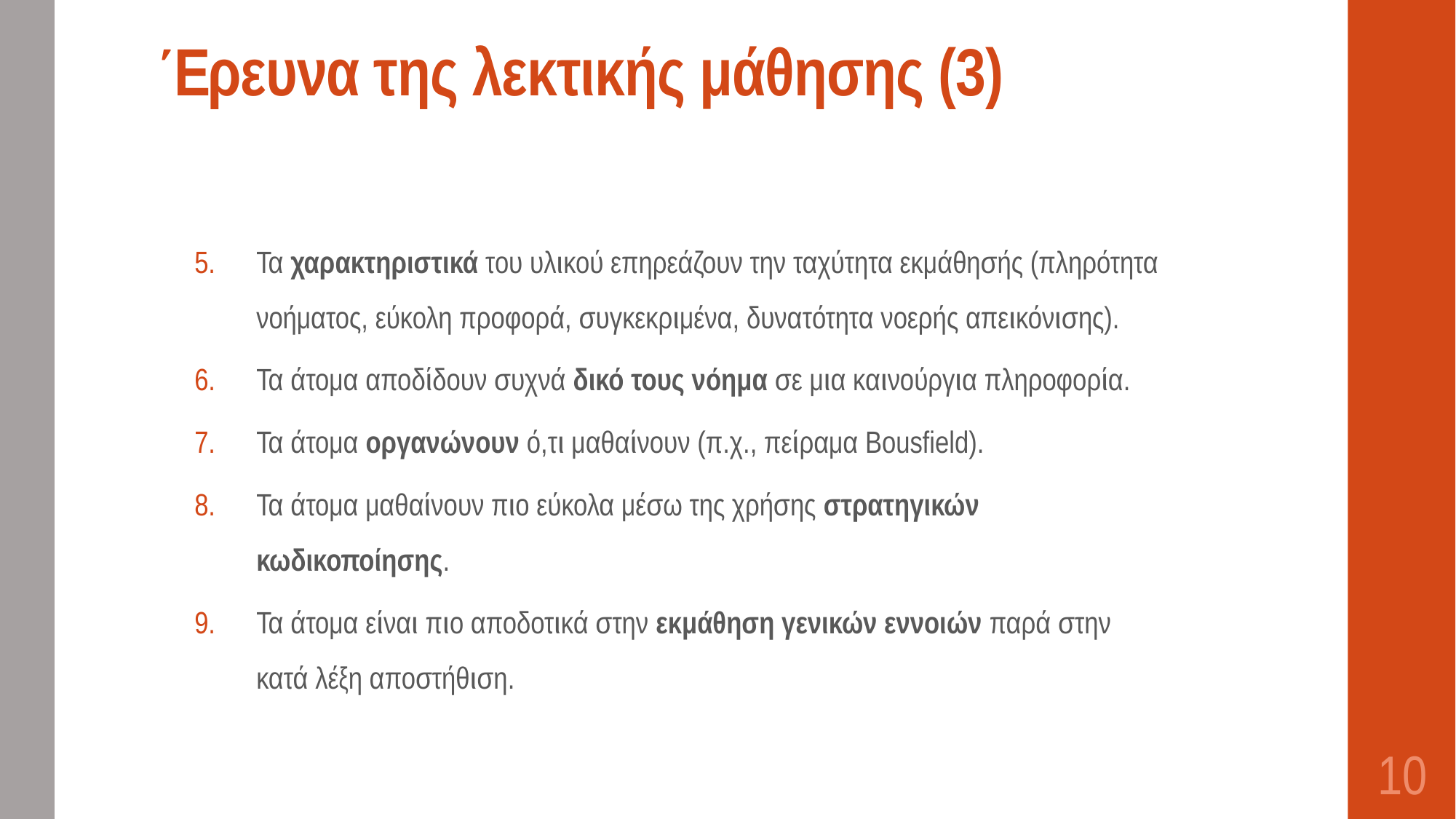

# Έρευνα της λεκτικής μάθησης (3)
Τα χαρακτηριστικά του υλικού επηρεάζουν την ταχύτητα εκμάθησής (πληρότητα νοήματος, εύκολη προφορά, συγκεκριμένα, δυνατότητα νοερής απεικόνισης).
Τα άτομα αποδίδουν συχνά δικό τους νόημα σε μια καινούργια πληροφορία.
Τα άτομα οργανώνουν ό,τι μαθαίνουν (π.χ., πείραμα Bousfield).
Τα άτομα μαθαίνουν πιο εύκολα μέσω της χρήσης στρατηγικών κωδικοποίησης.
Τα άτομα είναι πιο αποδοτικά στην εκμάθηση γενικών εννοιών παρά στην κατά λέξη αποστήθιση.
10